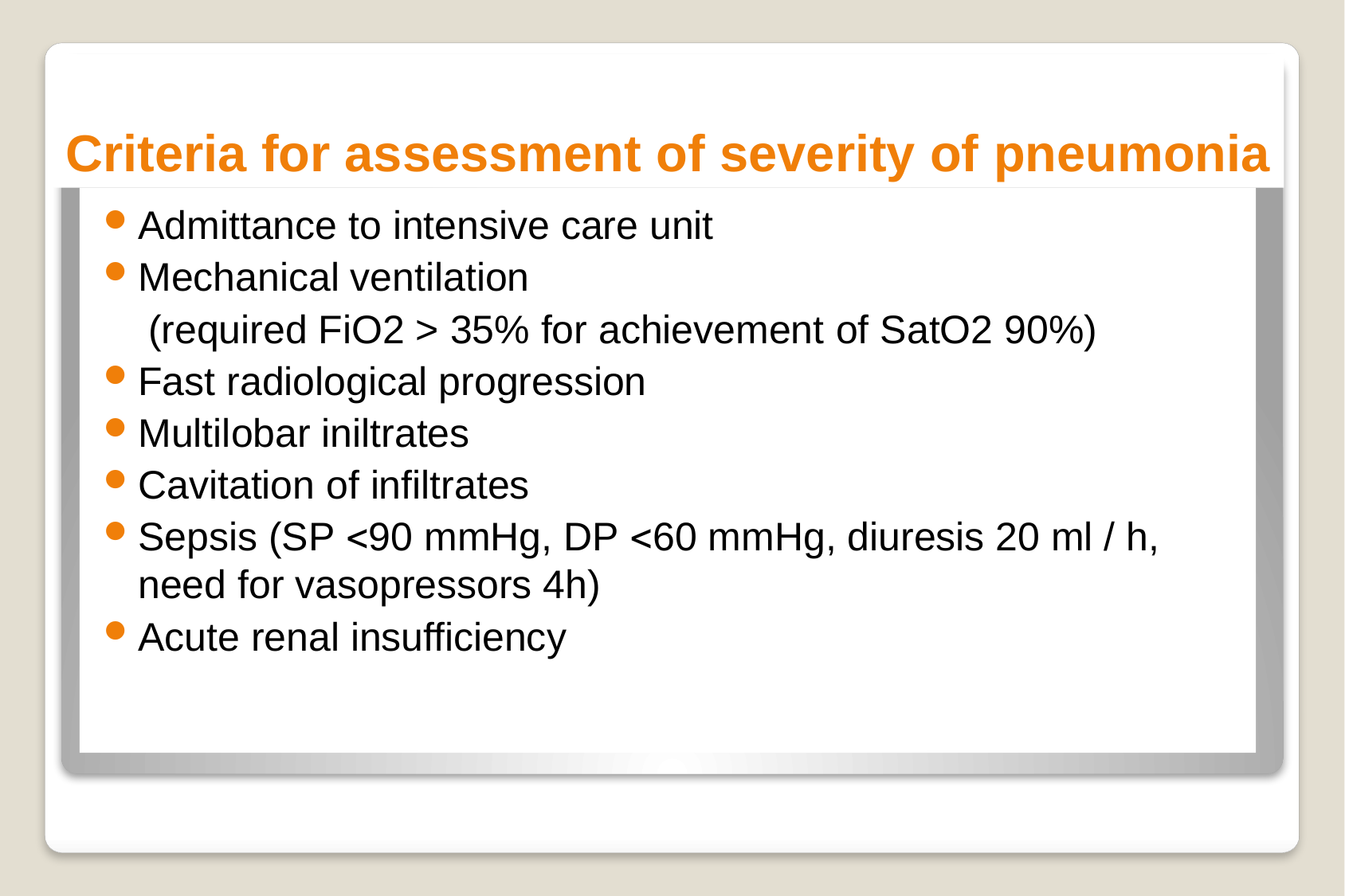

# Criteria for assessment of severity of pneumonia
Admittance to intensive care unit
Mechanical ventilation
    (required FiO2 > 35% for achievement of SatO2 90%)
Fast radiological progression
Multilobar iniltrates
Cavitation of infiltrates
Sepsis (SP <90 mmHg, DP <60 mmHg, diuresis 20 ml / h, need for vasopressors 4h)
Acute renal insufficiency